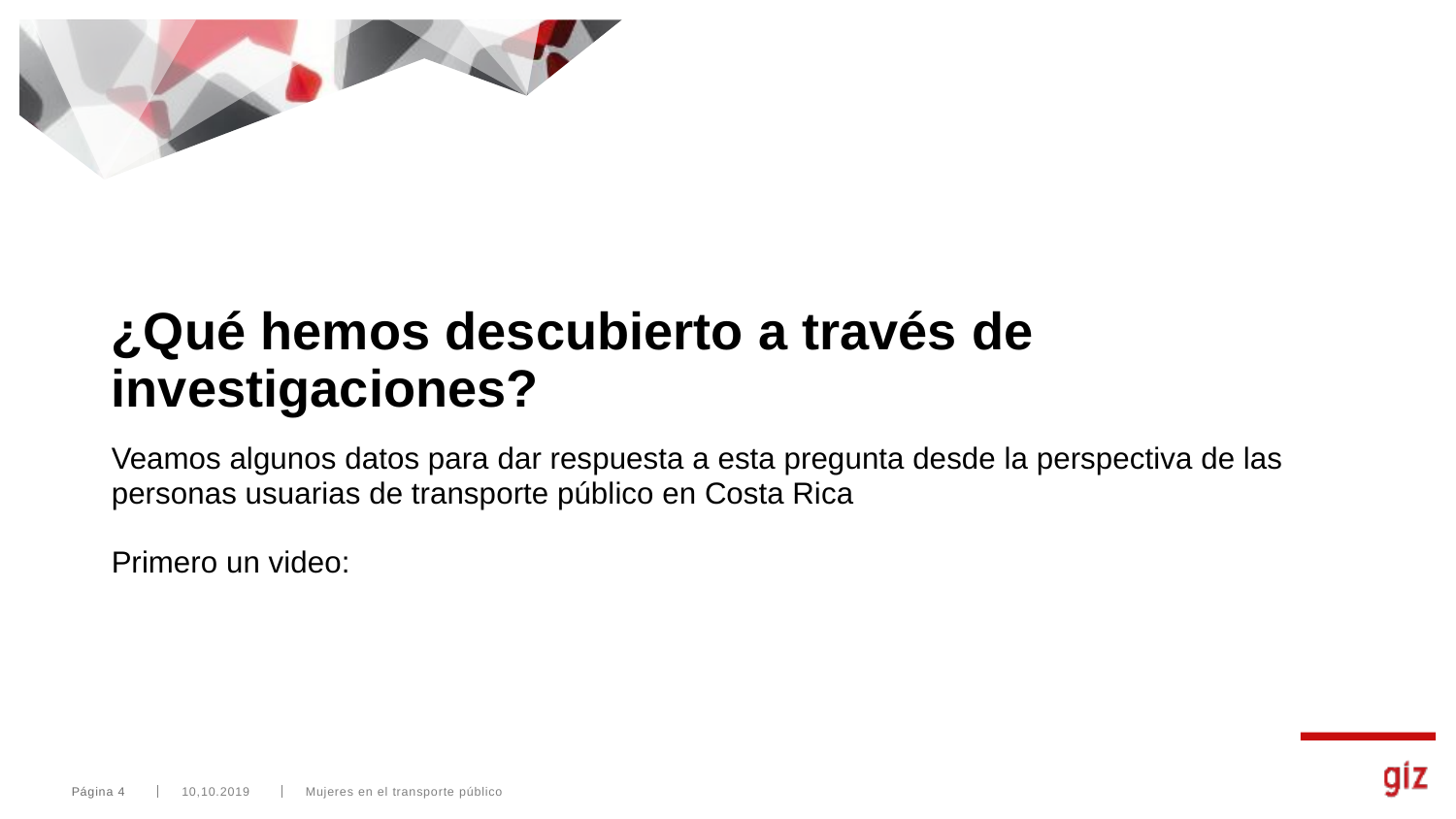

# ¿Qué hemos descubierto a través de investigaciones?
Veamos algunos datos para dar respuesta a esta pregunta desde la perspectiva de las personas usuarias de transporte público en Costa Rica

Primero un video:
Página 4
10,10.2019
Mujeres en el transporte público